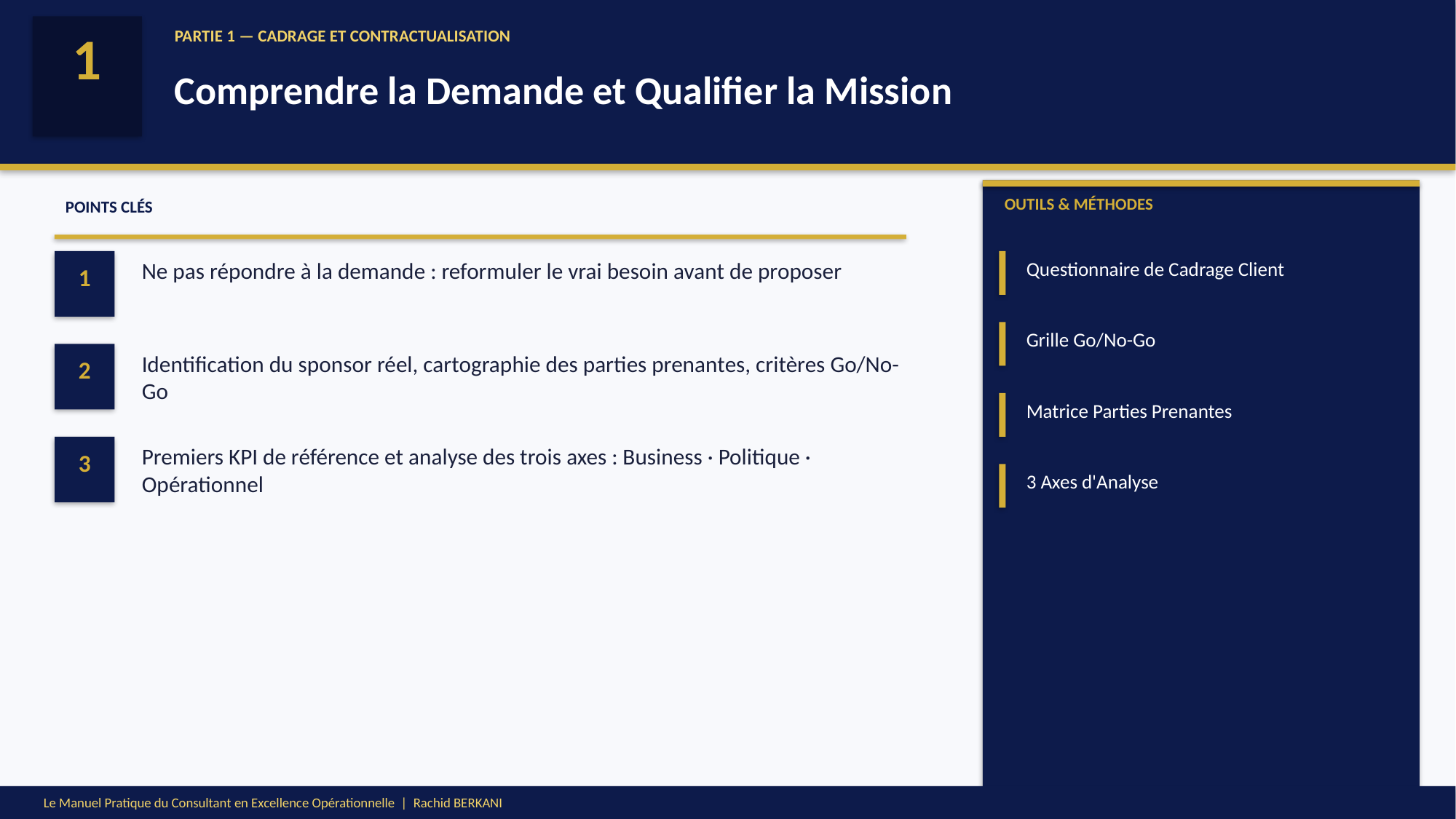

1
PARTIE 1 — CADRAGE ET CONTRACTUALISATION
Comprendre la Demande et Qualifier la Mission

OUTILS & MÉTHODES
POINTS CLÉS

Ne pas répondre à la demande : reformuler le vrai besoin avant de proposer

Questionnaire de Cadrage Client
1

Grille Go/No-Go

Identification du sponsor réel, cartographie des parties prenantes, critères Go/No-Go
2

Matrice Parties Prenantes

Premiers KPI de référence et analyse des trois axes : Business · Politique · Opérationnel
3

3 Axes d'Analyse

Le Manuel Pratique du Consultant en Excellence Opérationnelle  |  Rachid BERKANI